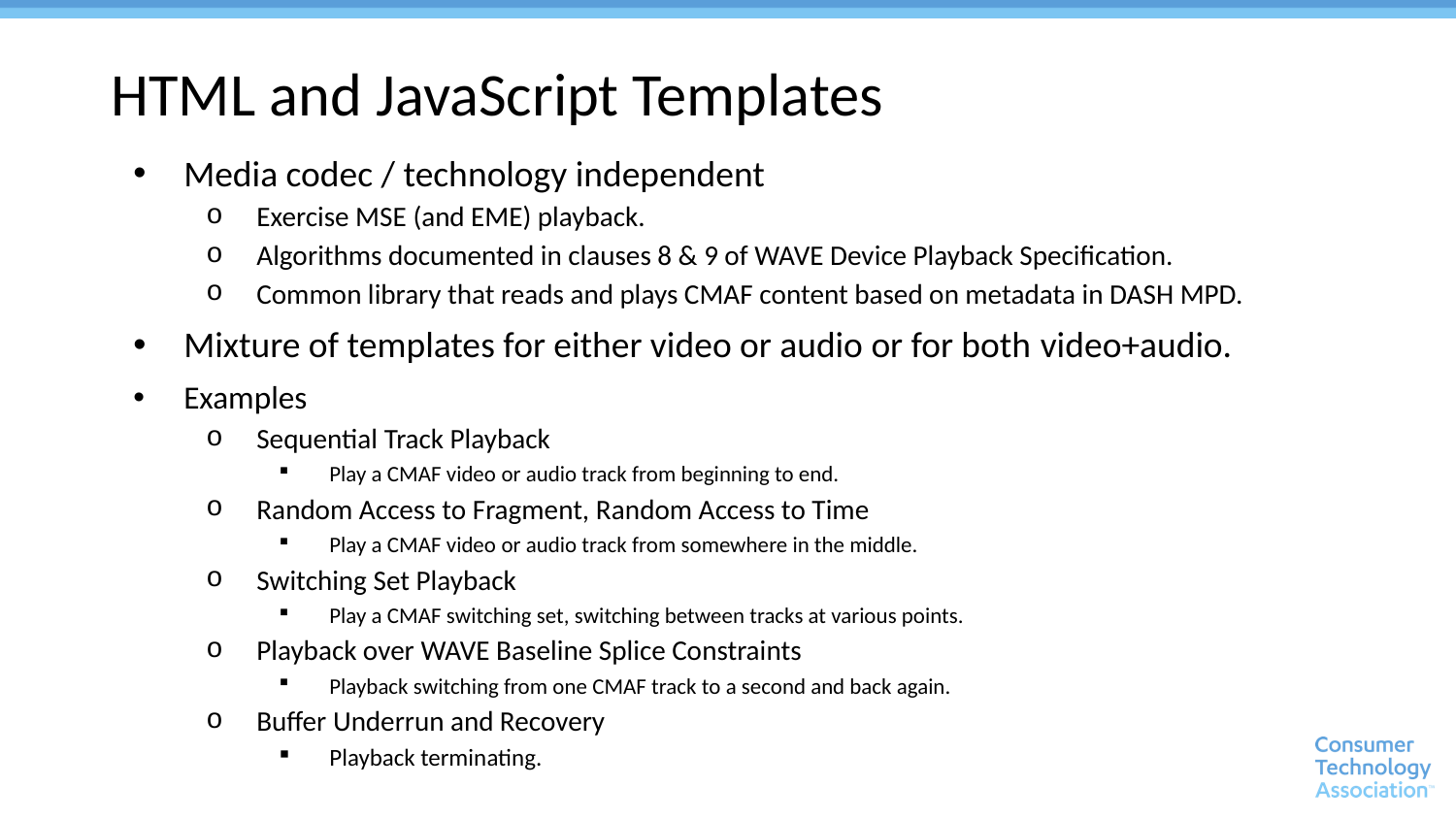

# HTML and JavaScript Templates
Media codec / technology independent
Exercise MSE (and EME) playback.
Algorithms documented in clauses 8 & 9 of WAVE Device Playback Specification.
Common library that reads and plays CMAF content based on metadata in DASH MPD.
Mixture of templates for either video or audio or for both video+audio.
Examples
Sequential Track Playback
Play a CMAF video or audio track from beginning to end.
Random Access to Fragment, Random Access to Time
Play a CMAF video or audio track from somewhere in the middle.
Switching Set Playback
Play a CMAF switching set, switching between tracks at various points.
Playback over WAVE Baseline Splice Constraints
Playback switching from one CMAF track to a second and back again.
Buffer Underrun and Recovery
Playback terminating.